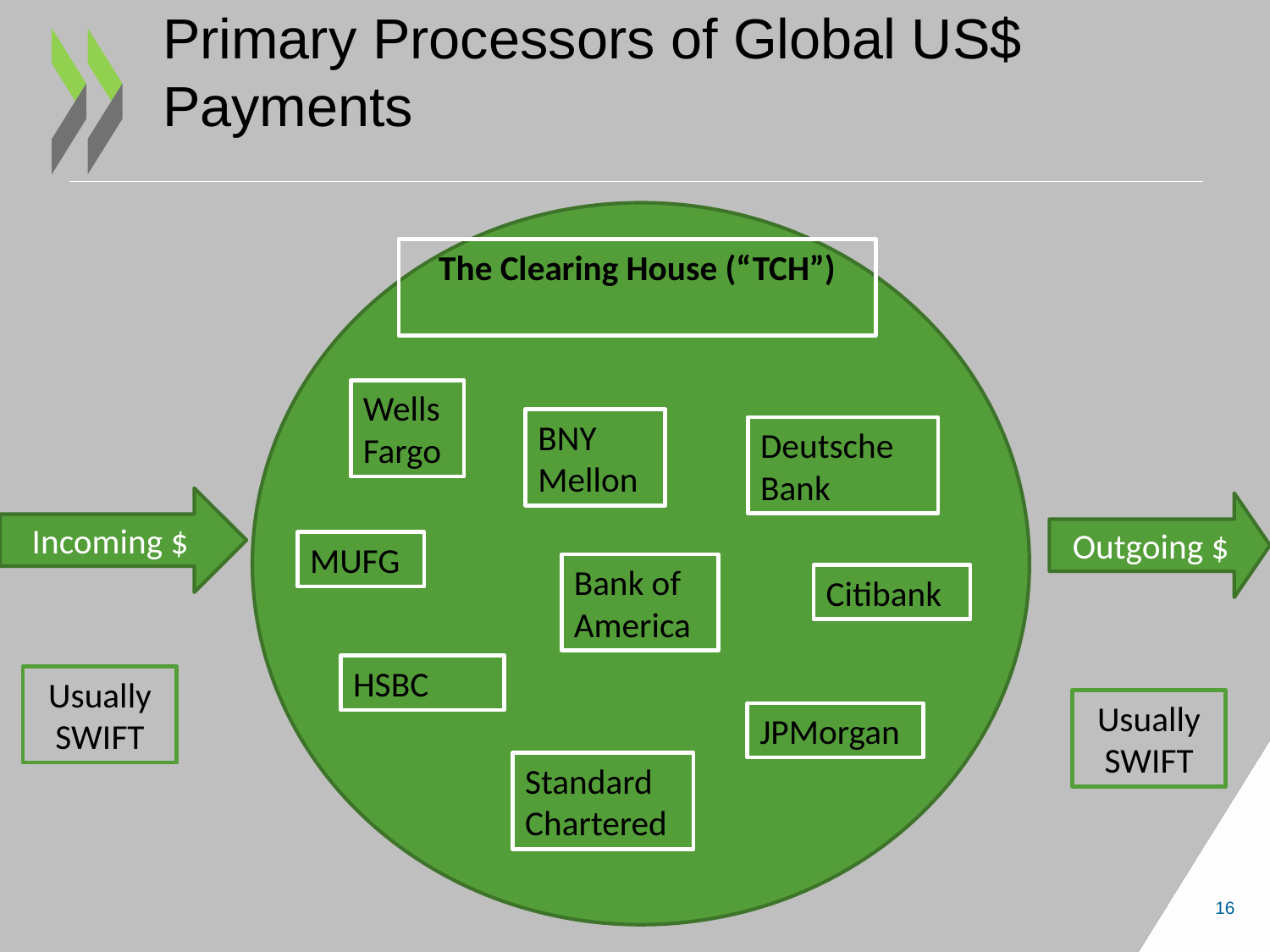

# Primary Processors of Global US$ Payments

The Clearing House (“TCH”)

Wells Fargo
BNY Mellon
Deutsche Bank
Incoming $
Outgoing $
MUFG
Bank of America
Citibank
HSBC
Usually SWIFT
Usually SWIFT
JPMorgan
Standard Chartered
16